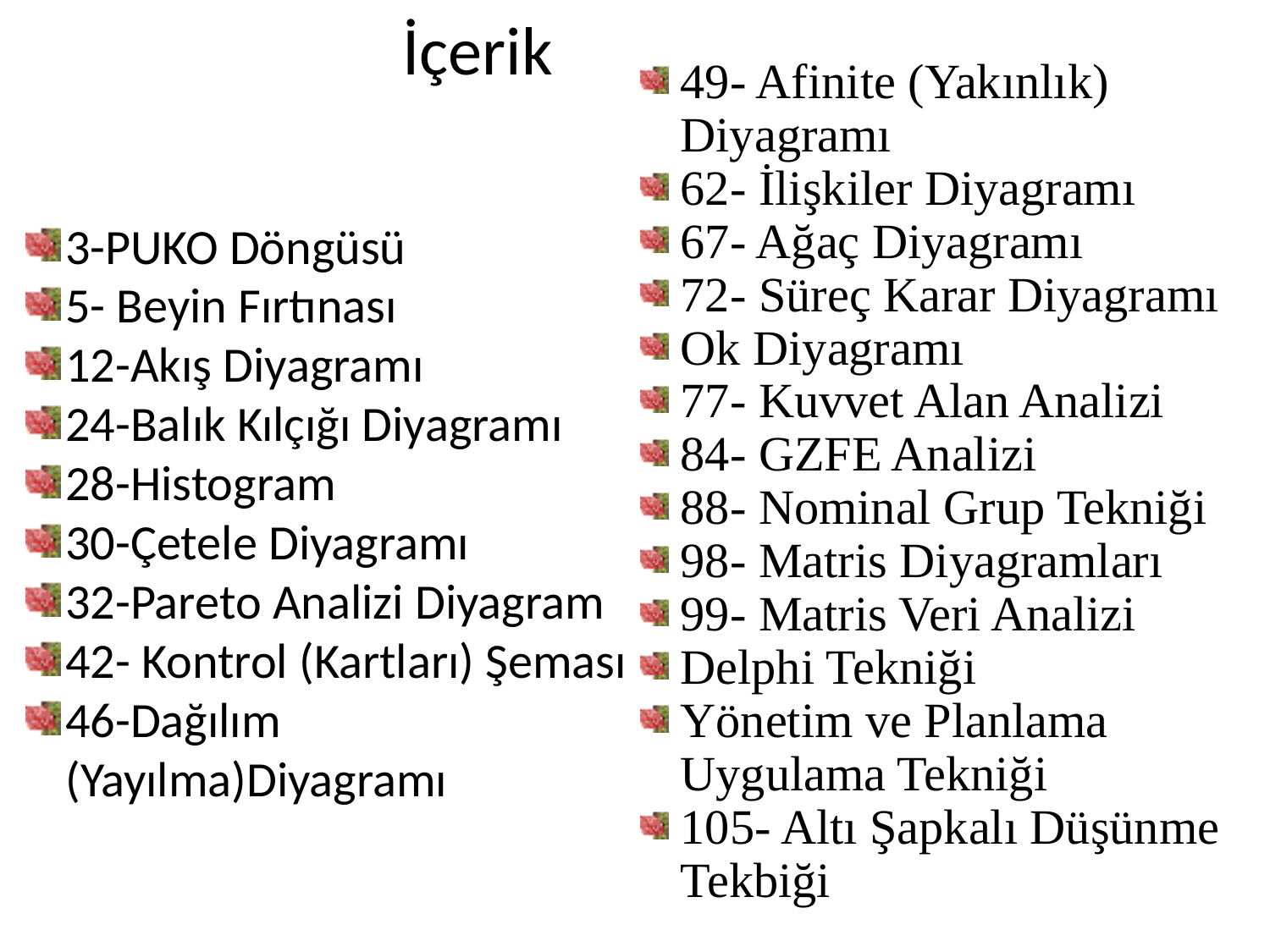

# İçerik
49- Afinite (Yakınlık) Diyagramı
62- İlişkiler Diyagramı
67- Ağaç Diyagramı
72- Süreç Karar Diyagramı
Ok Diyagramı
77- Kuvvet Alan Analizi
84- GZFE Analizi
88- Nominal Grup Tekniği
98- Matris Diyagramları
99- Matris Veri Analizi
Delphi Tekniği
Yönetim ve Planlama Uygulama Tekniği
105- Altı Şapkalı Düşünme Tekbiği

3-PUKO Döngüsü
5- Beyin Fırtınası
12-Akış Diyagramı
24-Balık Kılçığı Diyagramı
28-Histogram
30-Çetele Diyagramı
32-Pareto Analizi Diyagram
42- Kontrol (Kartları) Şeması
46-Dağılım (Yayılma)Diyagramı